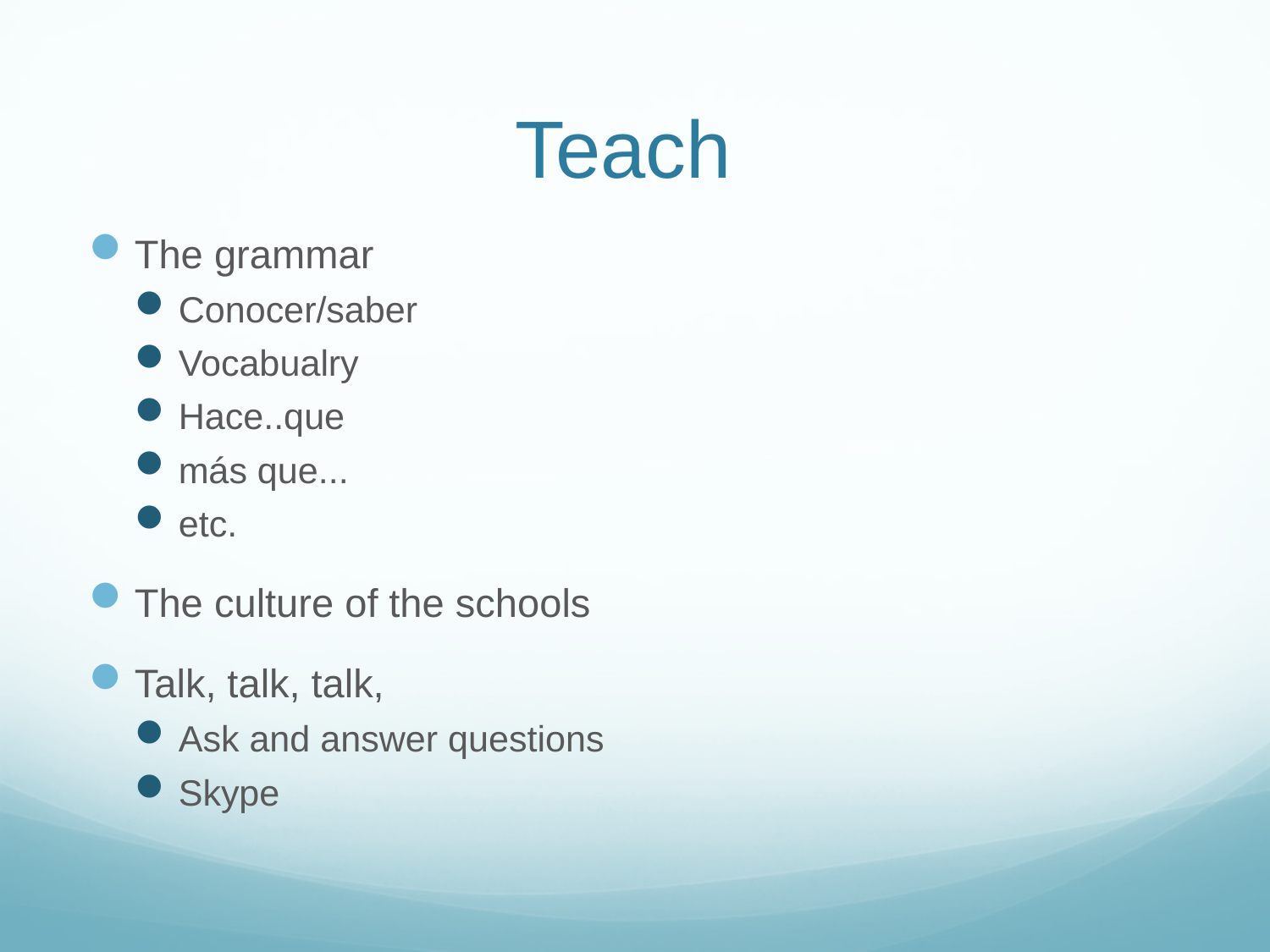

# Teach
The grammar
Conocer/saber
Vocabualry
Hace..que
más que...
etc.
The culture of the schools
Talk, talk, talk,
Ask and answer questions
Skype